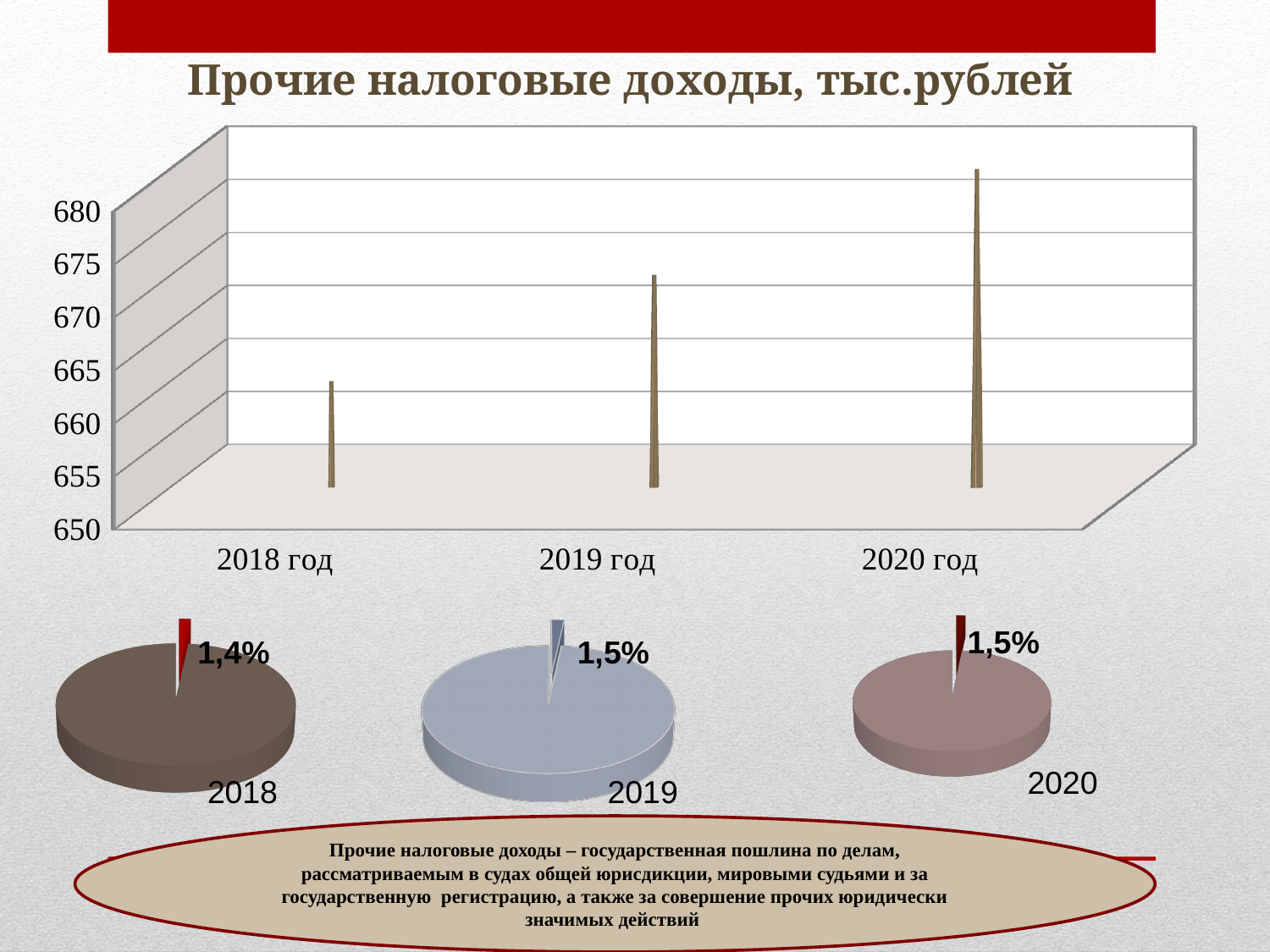

Прочие налоговые доходы, тыс.рублей

[unsupported chart]

[unsupported chart]

[unsupported chart]

[unsupported chart]

1,5%
1,4%
1,5%
2020
2018
2019
Прочие налоговые доходы – государственная пошлина по делам, рассматриваемым в судах общей юрисдикции, мировыми судьями и за государственную  регистрацию, а также за совершение прочих юридически значимых действий